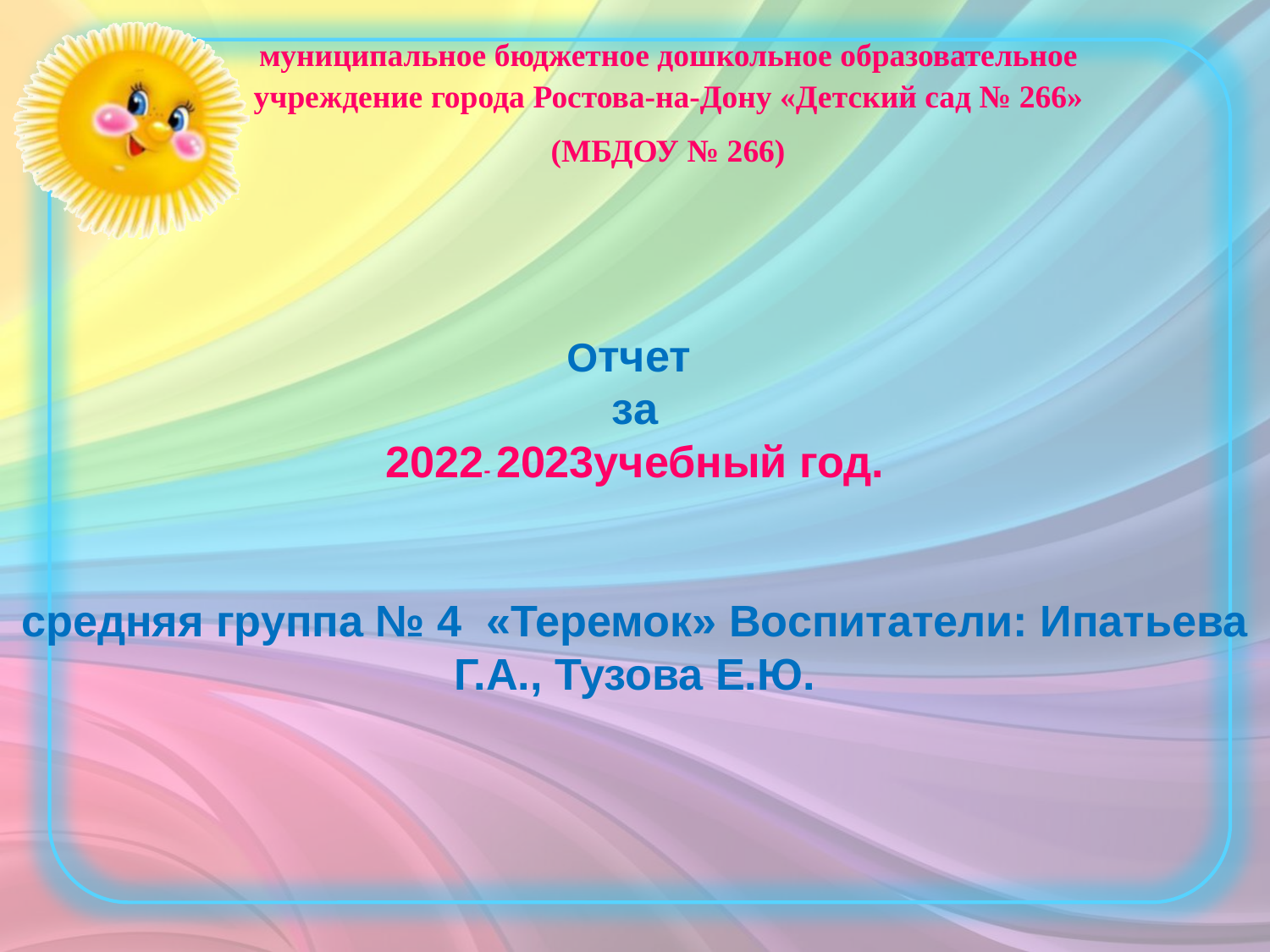

муниципальное бюджетное дошкольное образовательное учреждение города Ростова-на-Дону «Детский сад № 266»
(МБДОУ № 266)
# Отчет за 2022- 2023учебный год. средняя группа № 4  «Теремок» Воспитатели: Ипатьева Г.А., Тузова Е.Ю.